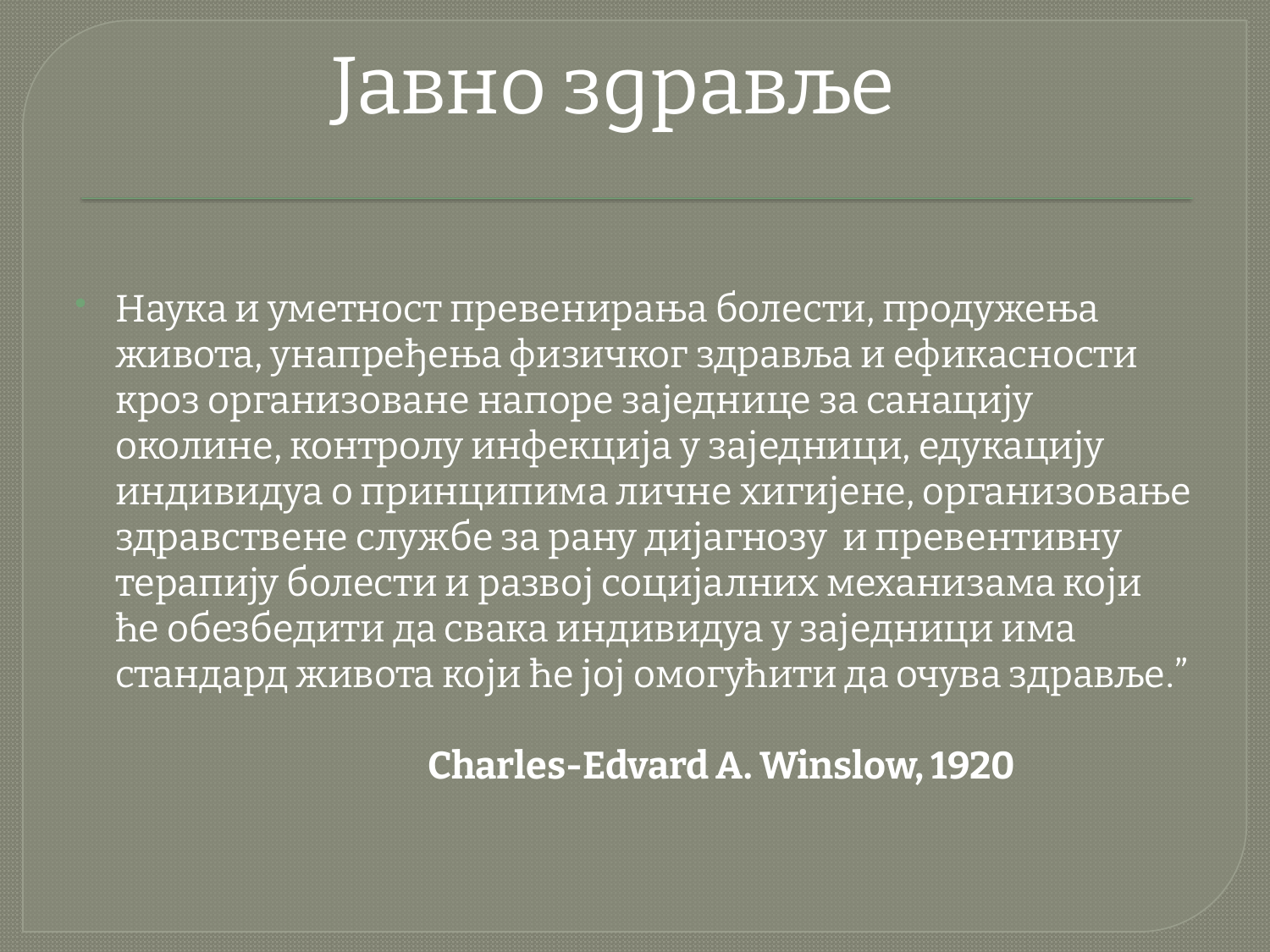

# Јавно здравље

Наука и уметност превенирања болести, продужења живота, унапређења физичког здравља и ефикасности кроз организоване напоре заједнице за санацију околине, контролу инфекција у заједници, едукацију индивидуа о принципима личне хигијене, организовање здравствене службе за рану дијагнозу  и превентивну терапију болести и развој социјалних механизама који ће обезбедити да свака индивидуа у заједници има стандард живота који ће јој омогућити да очува здравље.”

                                                    Charles-Edvard A. Winslow, 1920